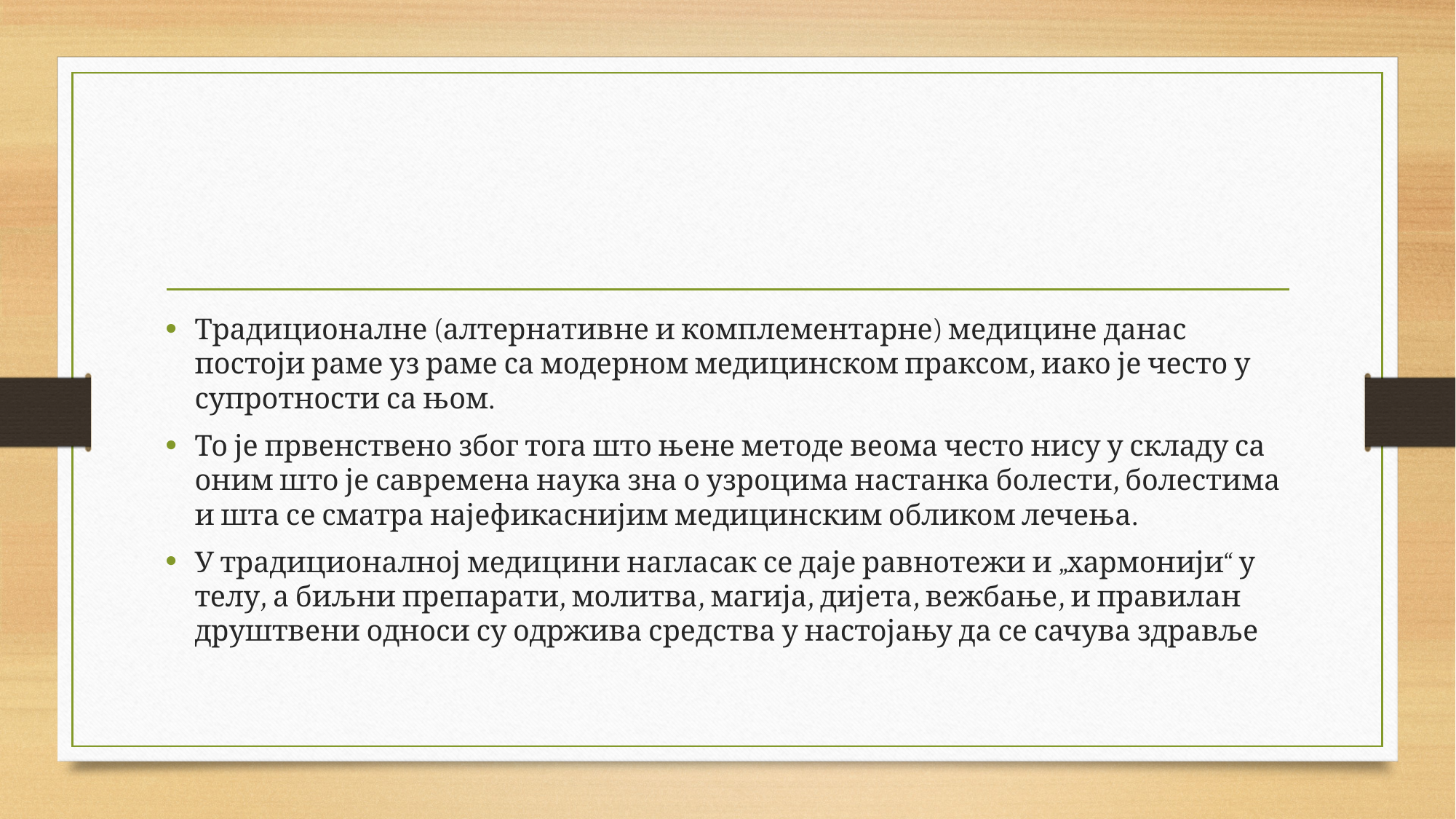

Традиционалне (алтернативне и комплементарне) медицине данас постоји раме уз раме са модерном медицинском праксом, иако је често у супротности са њом.
То је првенствено због тога што њене методе веома често нису у складу са оним што је савремена наука зна о узроцима настанка болести, болестима и шта се сматра најефикаснијим медицинским обликом лечења.
У традиционалној медицини нагласак се даје равнотежи и „хармонији“ у телу, а биљни препарати, молитва, магија, дијета, вежбање, и правилан друштвени односи су одржива средства у настојању да се сачува здравље